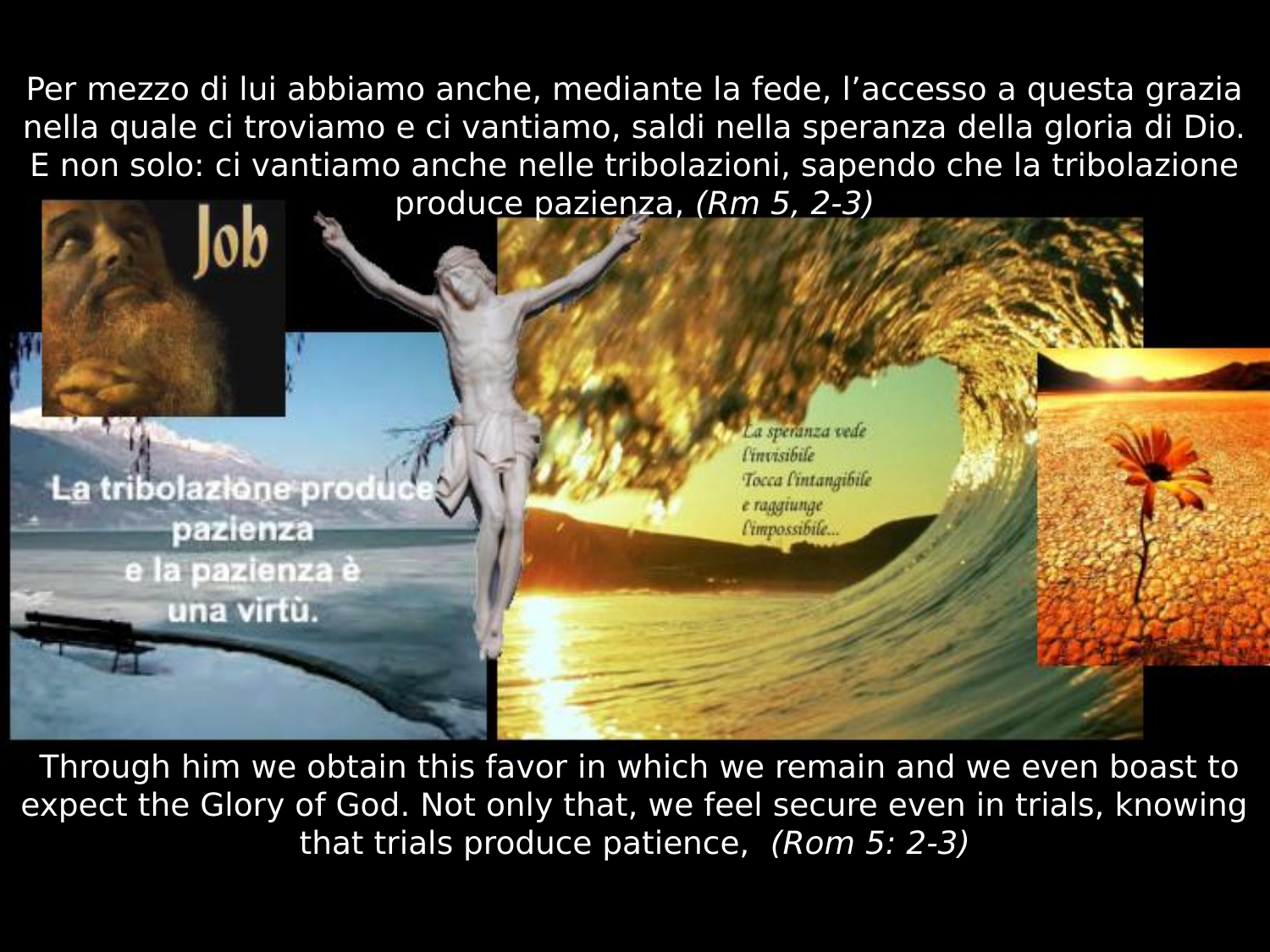

# Per mezzo di lui abbiamo anche, mediante la fede, l’accesso a questa grazia nella quale ci troviamo e ci vantiamo, saldi nella speranza della gloria di Dio. E non solo: ci vantiamo anche nelle tribolazioni, sapendo che la tribolazione produce pazienza, (Rm 5, 2-3)
 Through him we obtain this favor in which we remain and we even boast to expect the Glory of God. Not only that, we feel secure even in trials, knowing that trials produce patience,  (Rom 5: 2-3)